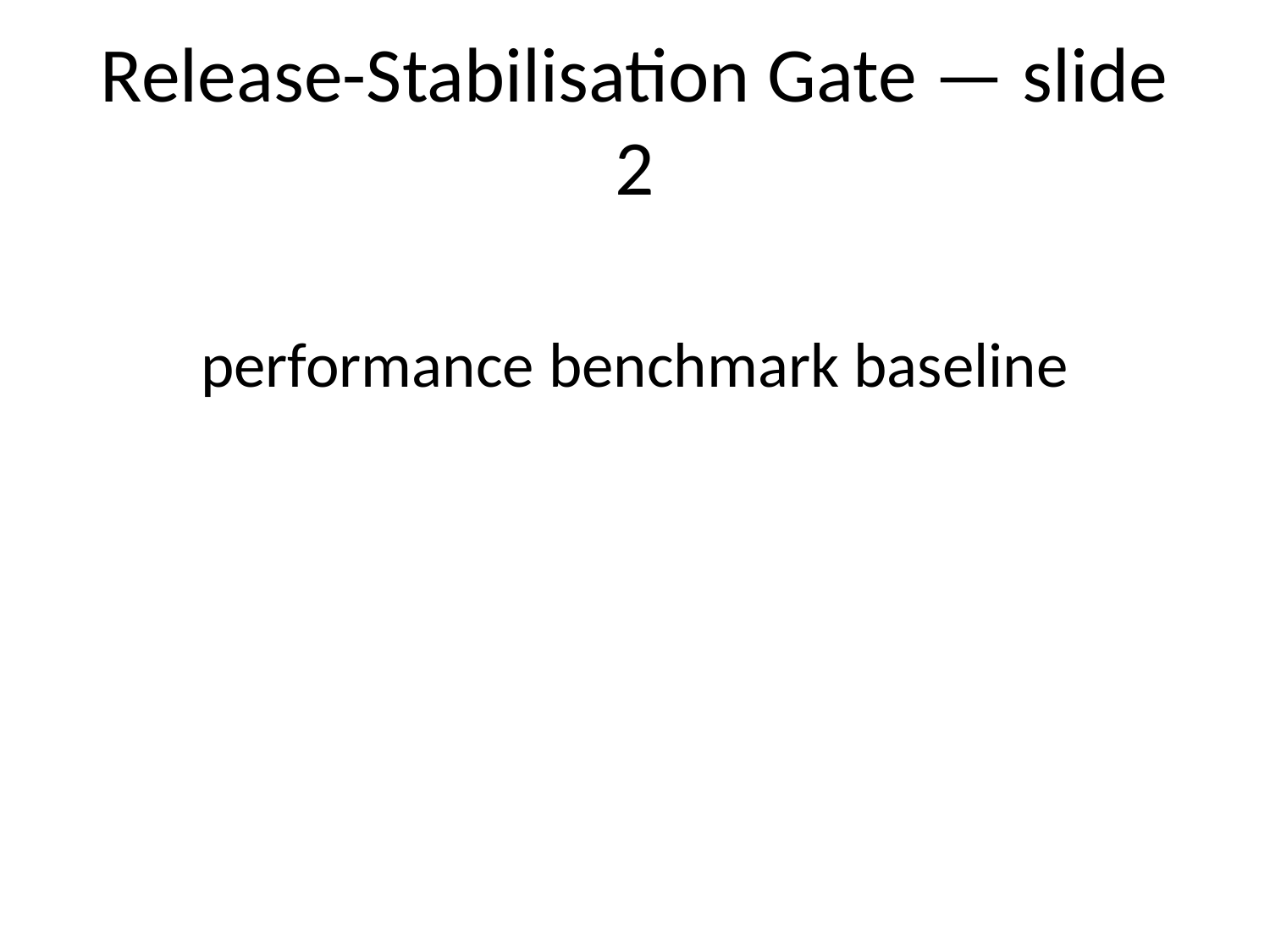

# Release-Stabilisation Gate — slide 2
performance benchmark baseline